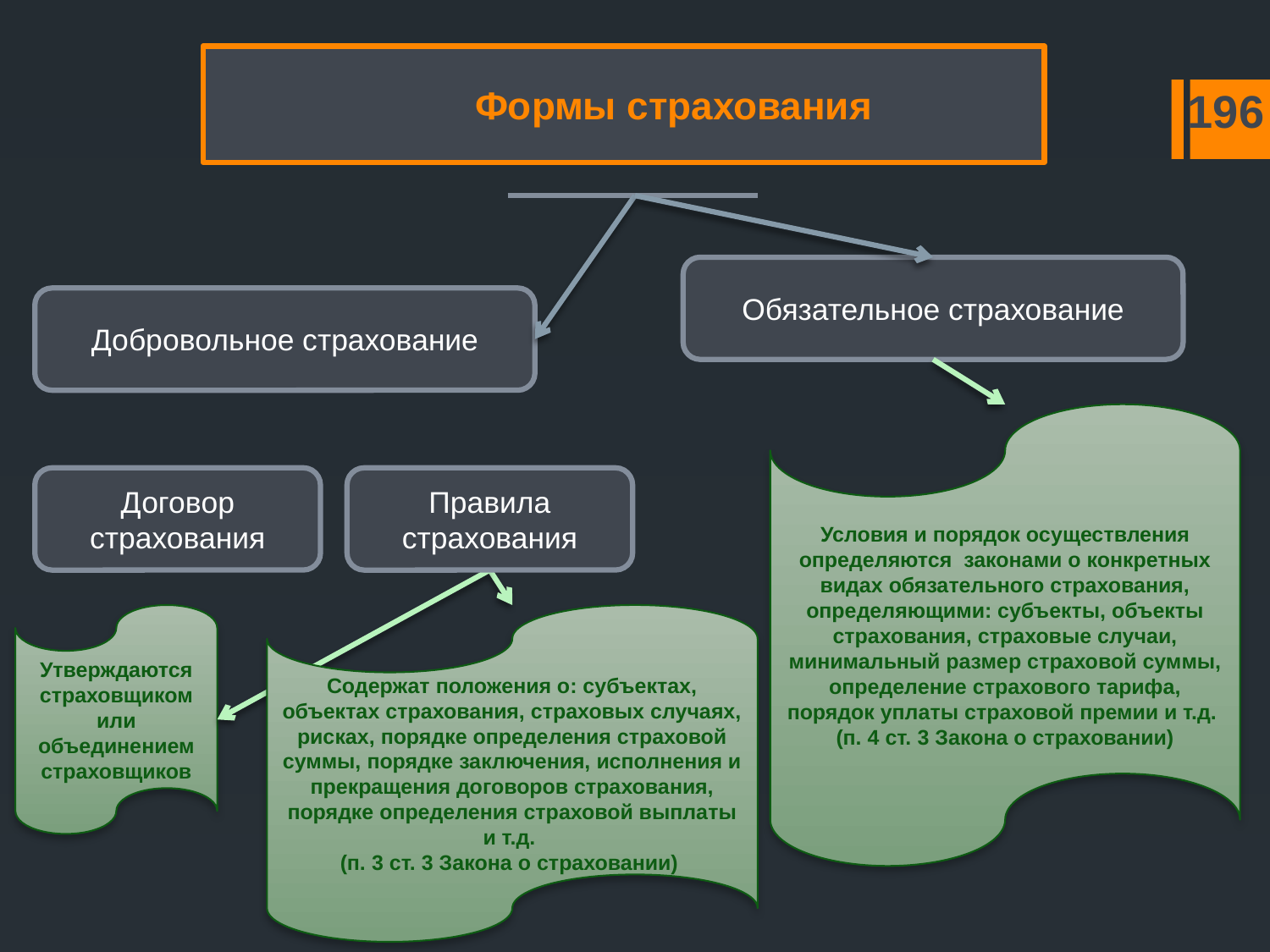

Формы страхования
196
Обязательное страхование
Добровольное страхование
Условия и порядок осуществления определяются  законами о конкретных видах обязательного страхования, определяющими: субъекты, объекты страхования, страховые случаи, минимальный размер страховой суммы, определение страхового тарифа, порядок уплаты страховой премии и т.д.
(п. 4 ст. 3 Закона о страховании)
Договор страхования
Правила страхования
Утверждаются страховщиком или объединением страховщиков
Содержат положения о: субъектах, объектах страхования, страховых случаях, рисках, порядке определения страховой суммы, порядке заключения, исполнения и прекращения договоров страхования, порядке определения страховой выплаты и т.д.
(п. 3 ст. 3 Закона о страховании)